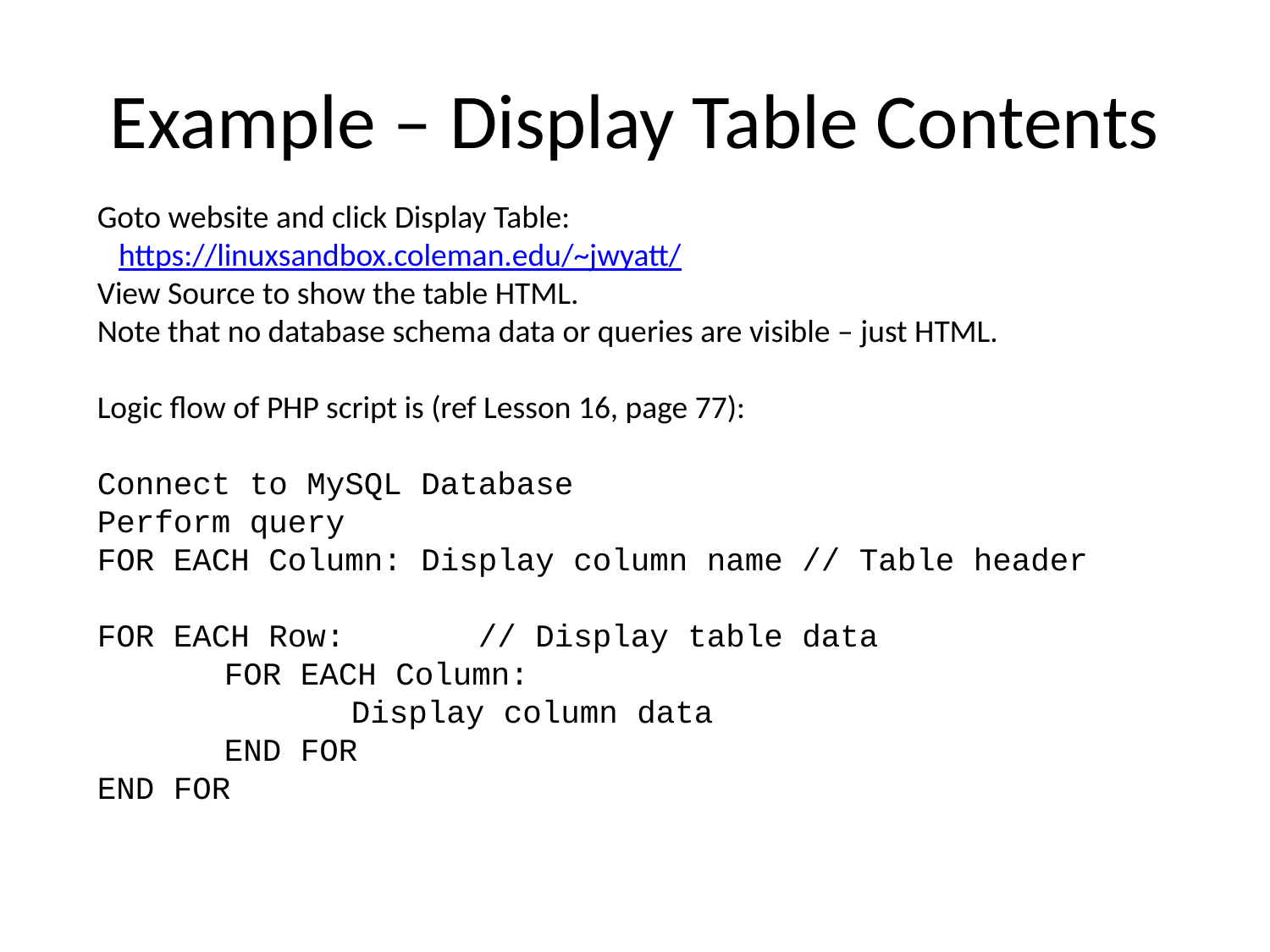

# Example – Display Table Contents
Goto website and click Display Table:
   https://linuxsandbox.coleman.edu/~jwyatt/
View Source to show the table HTML.
Note that no database schema data or queries are visible – just HTML.

Logic flow of PHP script is (ref Lesson 16, page 77):

Connect to MySQL Database
Perform query
FOR EACH Column: Display column name // Table header

FOR EACH Row:		// Display table data
	FOR EACH Column:
		Display column data
	END FOR
END FOR